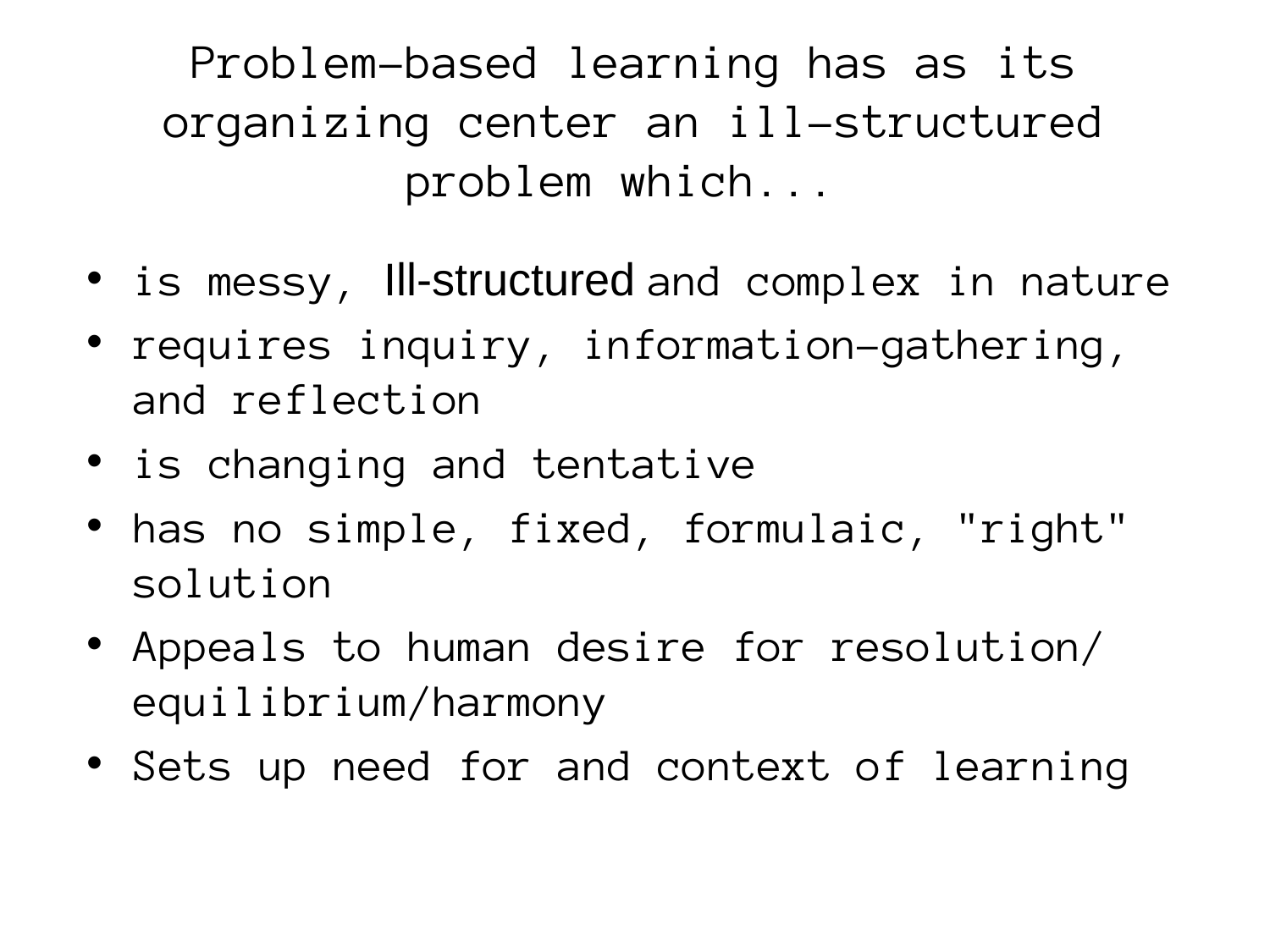

# Problem-based learning has as its organizing center an ill-structured problem which...
is messy, Ill-structured and complex in nature
requires inquiry, information-gathering, and reflection
is changing and tentative
has no simple, fixed, formulaic, "right" solution
Appeals to human desire for resolution/ equilibrium/harmony
Sets up need for and context of learning